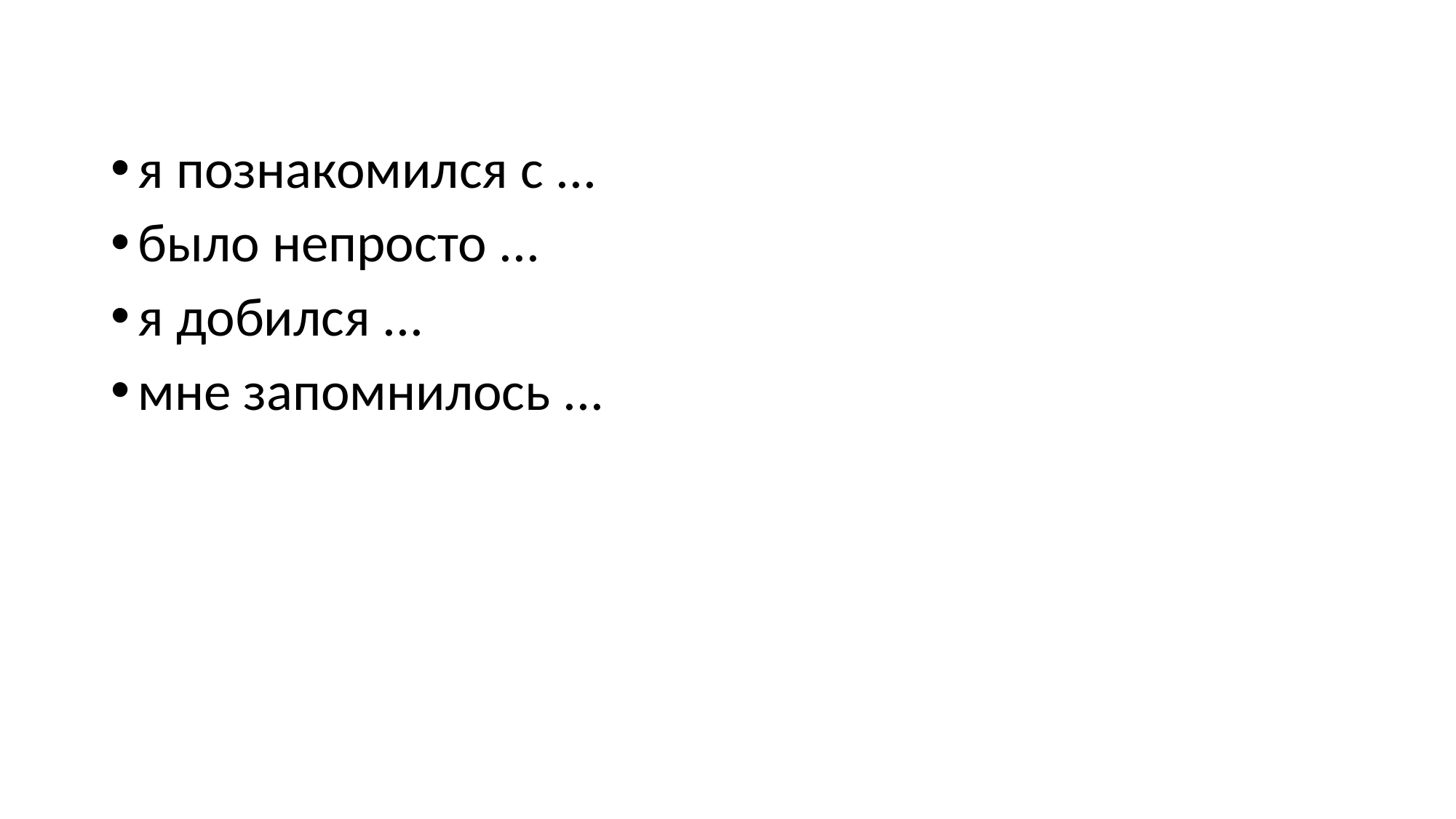

#
я познакомился с ...
было непросто ...
я добился ...
мне запомнилось ...